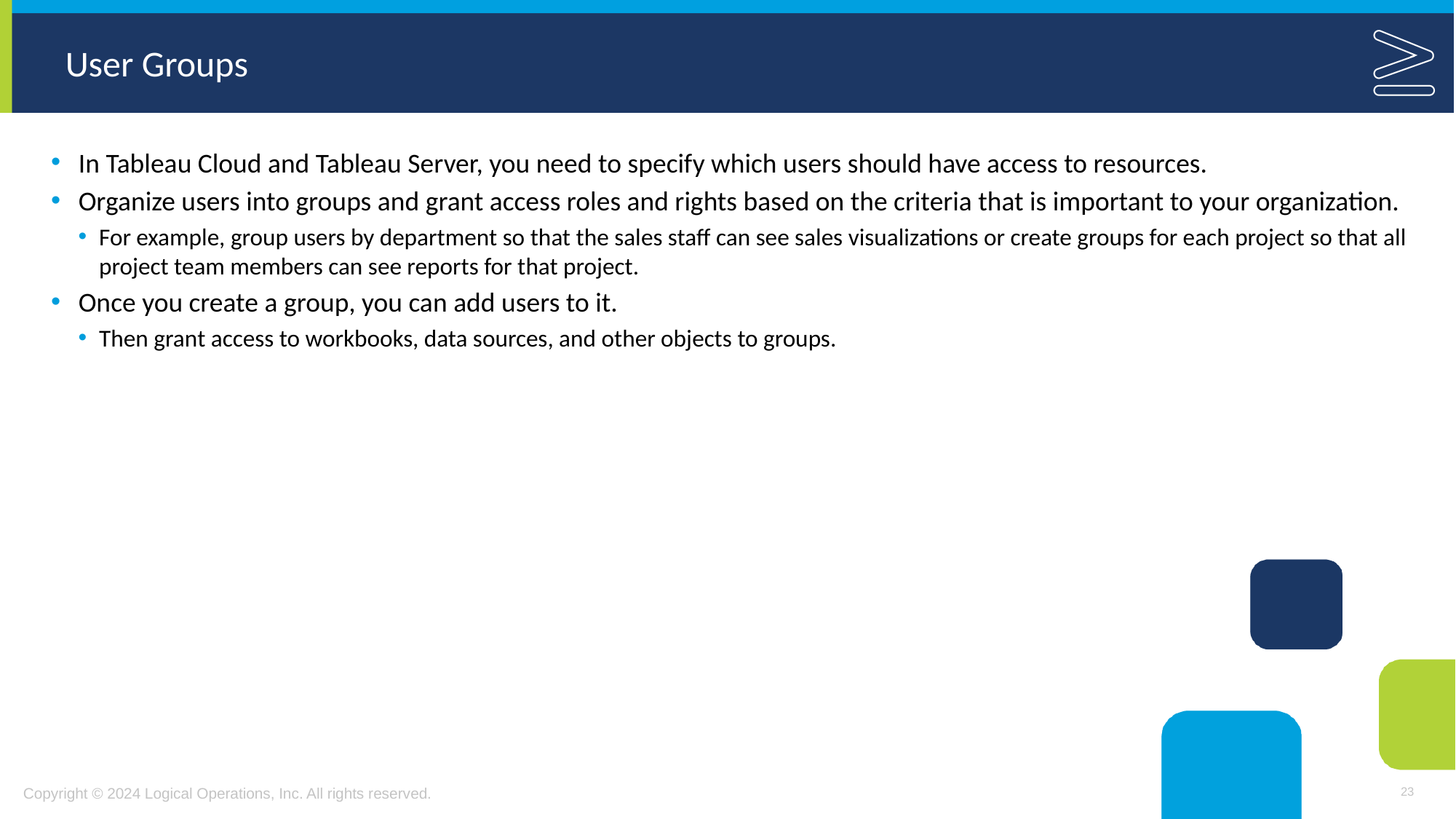

# User Groups
In Tableau Cloud and Tableau Server, you need to specify which users should have access to resources.
Organize users into groups and grant access roles and rights based on the criteria that is important to your organization.
For example, group users by department so that the sales staff can see sales visualizations or create groups for each project so that all project team members can see reports for that project.
Once you create a group, you can add users to it.
Then grant access to workbooks, data sources, and other objects to groups.
23